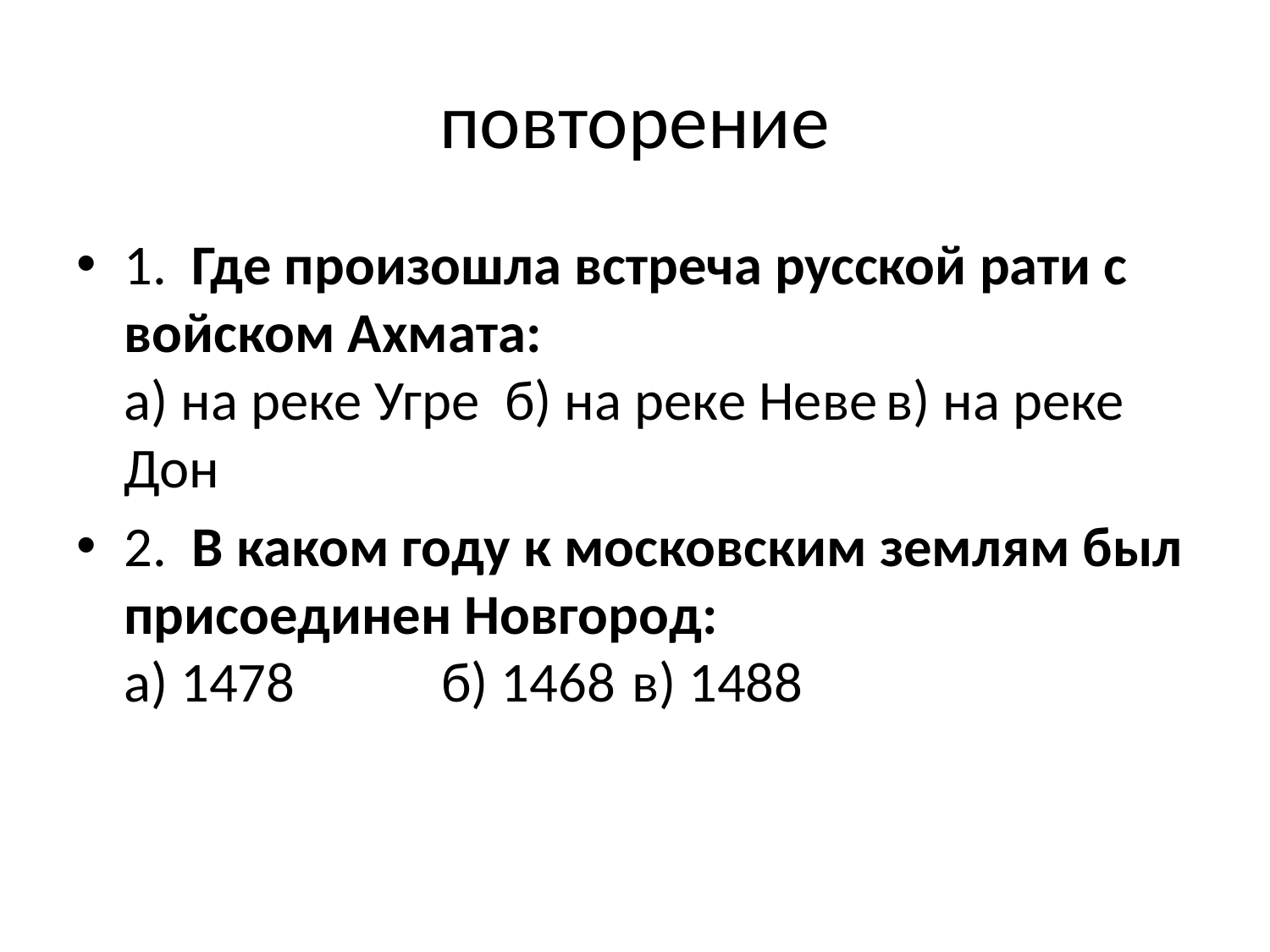

# повторение
1.  Где произошла встреча русской рати с войском Ахмата:
а) на реке Угре 	б) на реке Неве	в) на реке Дон
2.  В каком году к московским землям был присоединен Новгород:
а) 1478 	     б) 1468	в) 1488